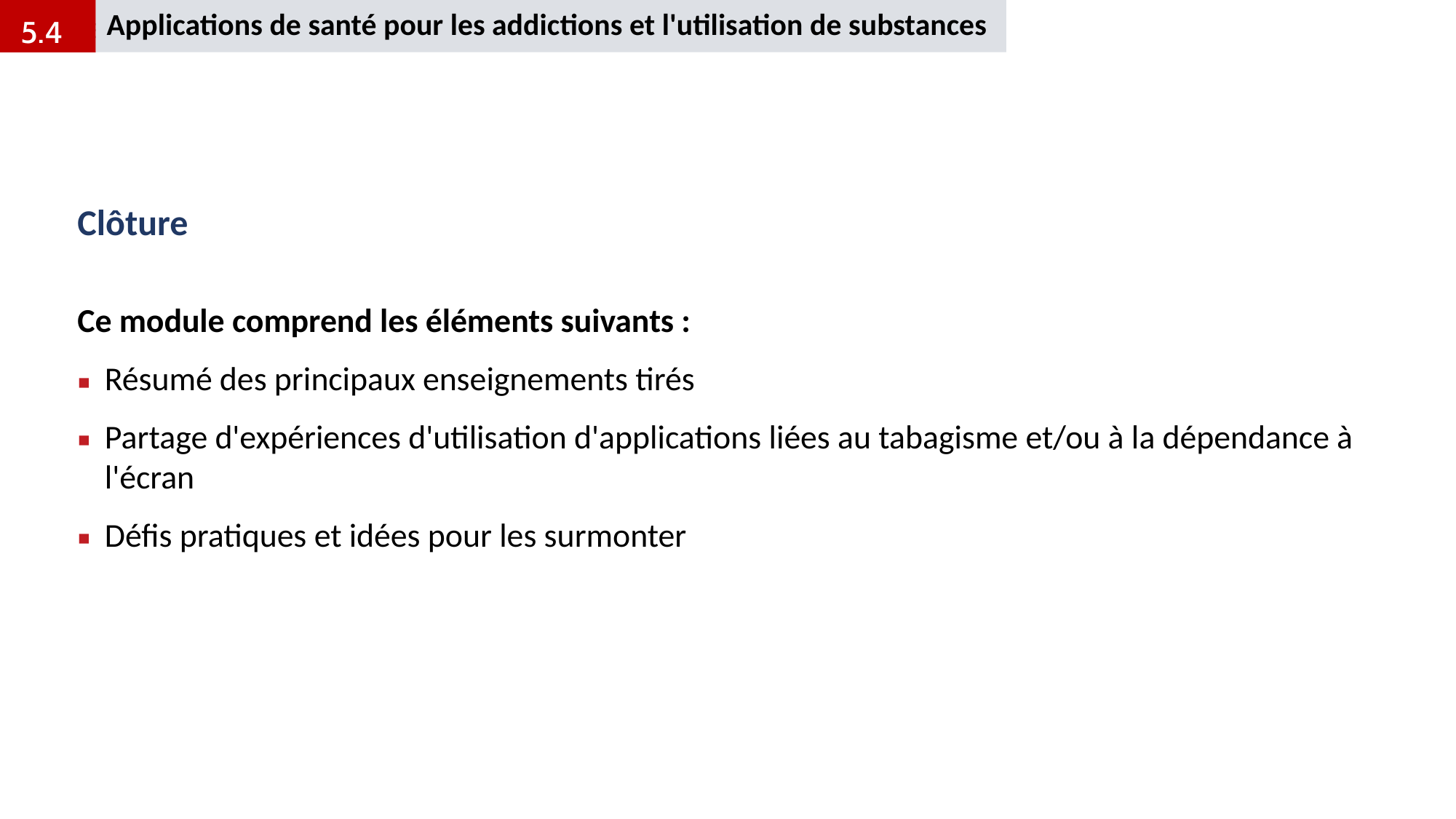

Applications de santé pour les addictions et l'utilisation de substances
5.4
# Clôture
Ce module comprend les éléments suivants :
Résumé des principaux enseignements tirés
Partage d'expériences d'utilisation d'applications liées au tabagisme et/ou à la dépendance à l'écran
Défis pratiques et idées pour les surmonter